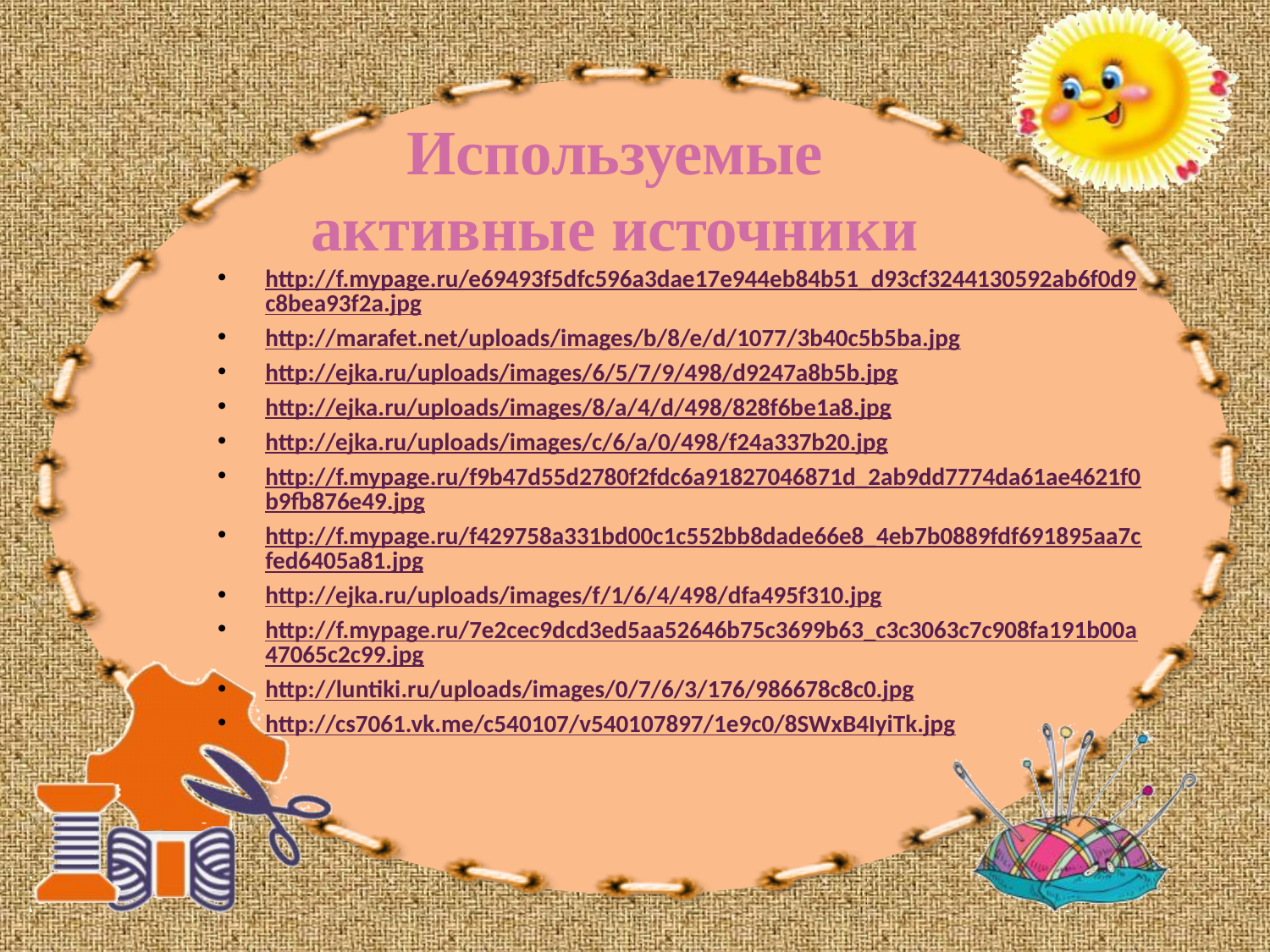

# Используемые активные источники
http://f.mypage.ru/e69493f5dfc596a3dae17e944eb84b51_d93cf3244130592ab6f0d9c8bea93f2a.jpg
http://marafet.net/uploads/images/b/8/e/d/1077/3b40c5b5ba.jpg
http://ejka.ru/uploads/images/6/5/7/9/498/d9247a8b5b.jpg
http://ejka.ru/uploads/images/8/a/4/d/498/828f6be1a8.jpg
http://ejka.ru/uploads/images/c/6/a/0/498/f24a337b20.jpg
http://f.mypage.ru/f9b47d55d2780f2fdc6a91827046871d_2ab9dd7774da61ae4621f0b9fb876e49.jpg
http://f.mypage.ru/f429758a331bd00c1c552bb8dade66e8_4eb7b0889fdf691895aa7cfed6405a81.jpg
http://ejka.ru/uploads/images/f/1/6/4/498/dfa495f310.jpg
http://f.mypage.ru/7e2cec9dcd3ed5aa52646b75c3699b63_c3c3063c7c908fa191b00a47065c2c99.jpg
http://luntiki.ru/uploads/images/0/7/6/3/176/986678c8c0.jpg
http://cs7061.vk.me/c540107/v540107897/1e9c0/8SWxB4IyiTk.jpg